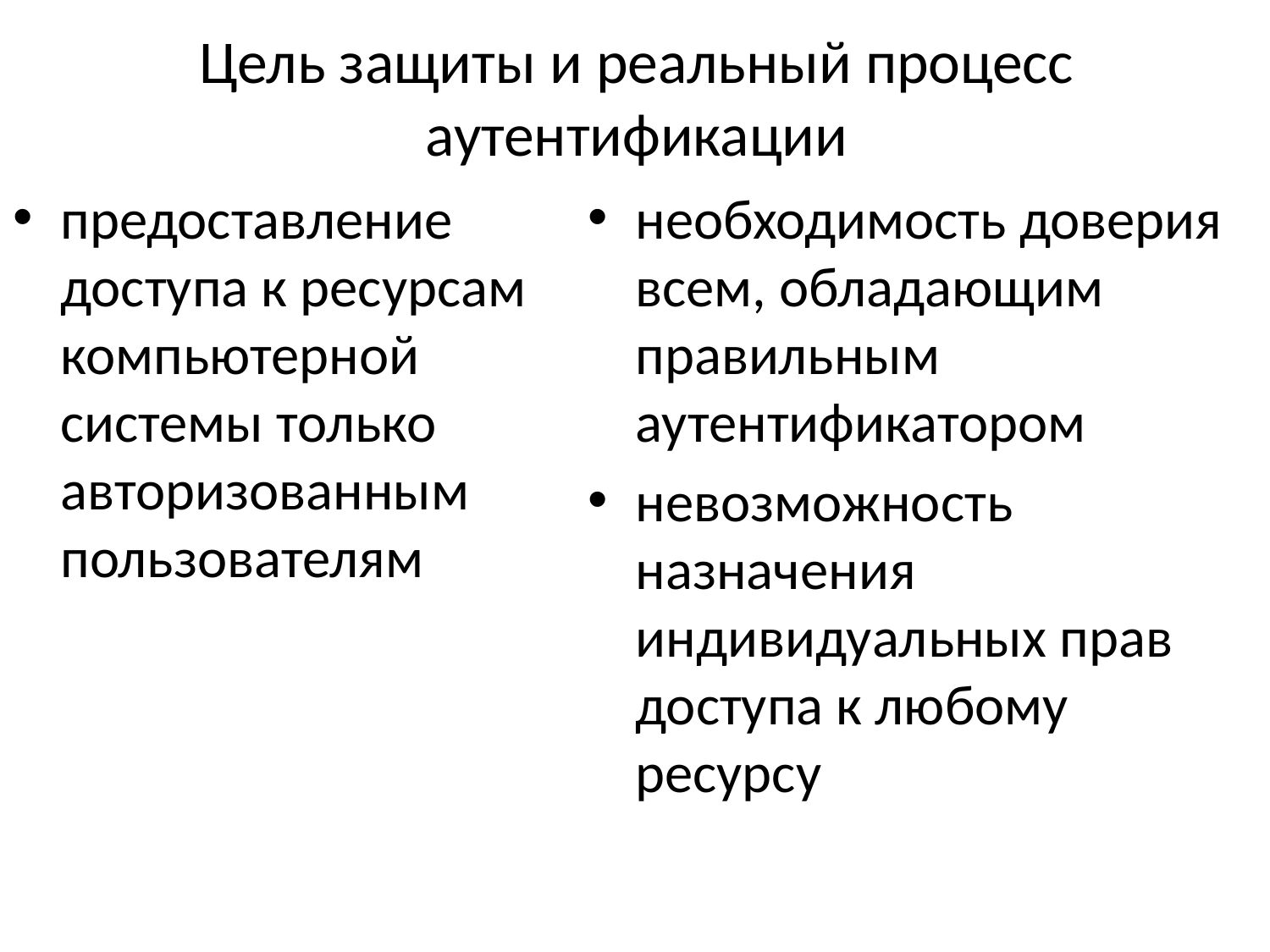

# Цель защиты и реальный процесс аутентификации
предоставление доступа к ресурсам компьютерной системы только авторизованным пользователям
необходимость доверия всем, обладающим правильным аутентификатором
невозможность назначения индивидуальных прав доступа к любому ресурсу